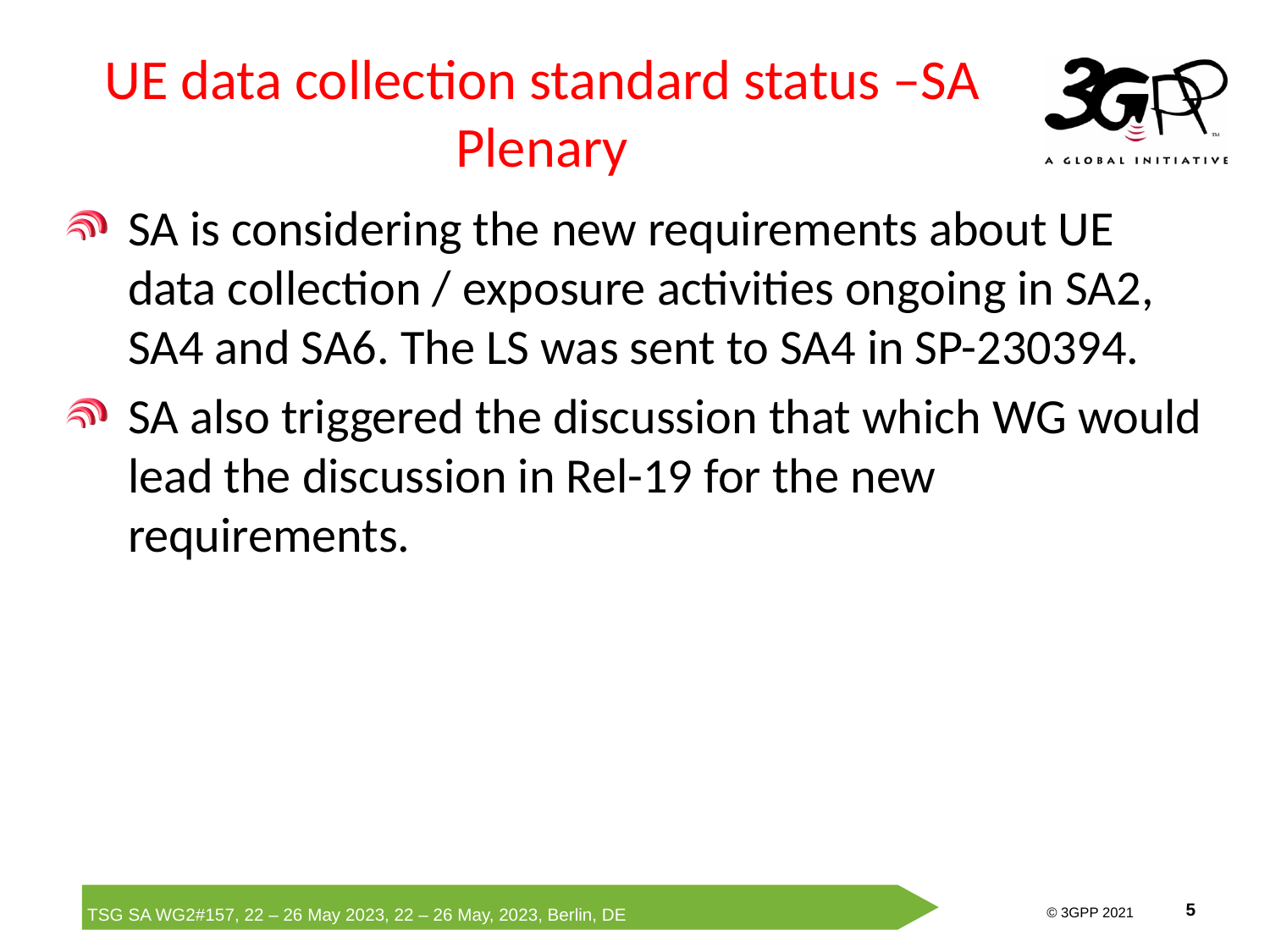

# UE data collection standard status –SA Plenary
SA is considering the new requirements about UE data collection / exposure activities ongoing in SA2, SA4 and SA6. The LS was sent to SA4 in SP-230394.
SA also triggered the discussion that which WG would lead the discussion in Rel-19 for the new requirements.